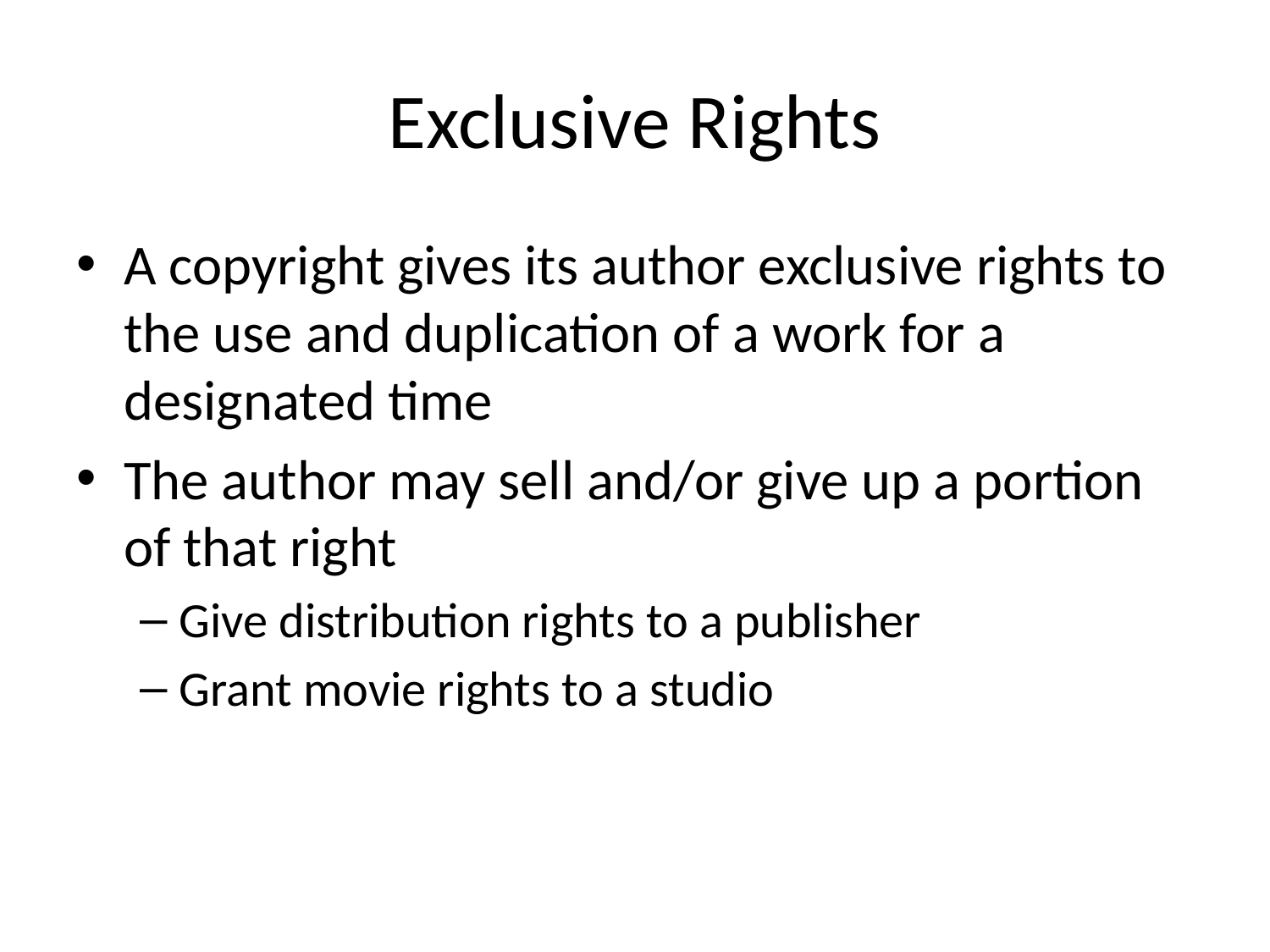

# Exclusive Rights
A copyright gives its author exclusive rights to the use and duplication of a work for a designated time
The author may sell and/or give up a portion of that right
Give distribution rights to a publisher
Grant movie rights to a studio